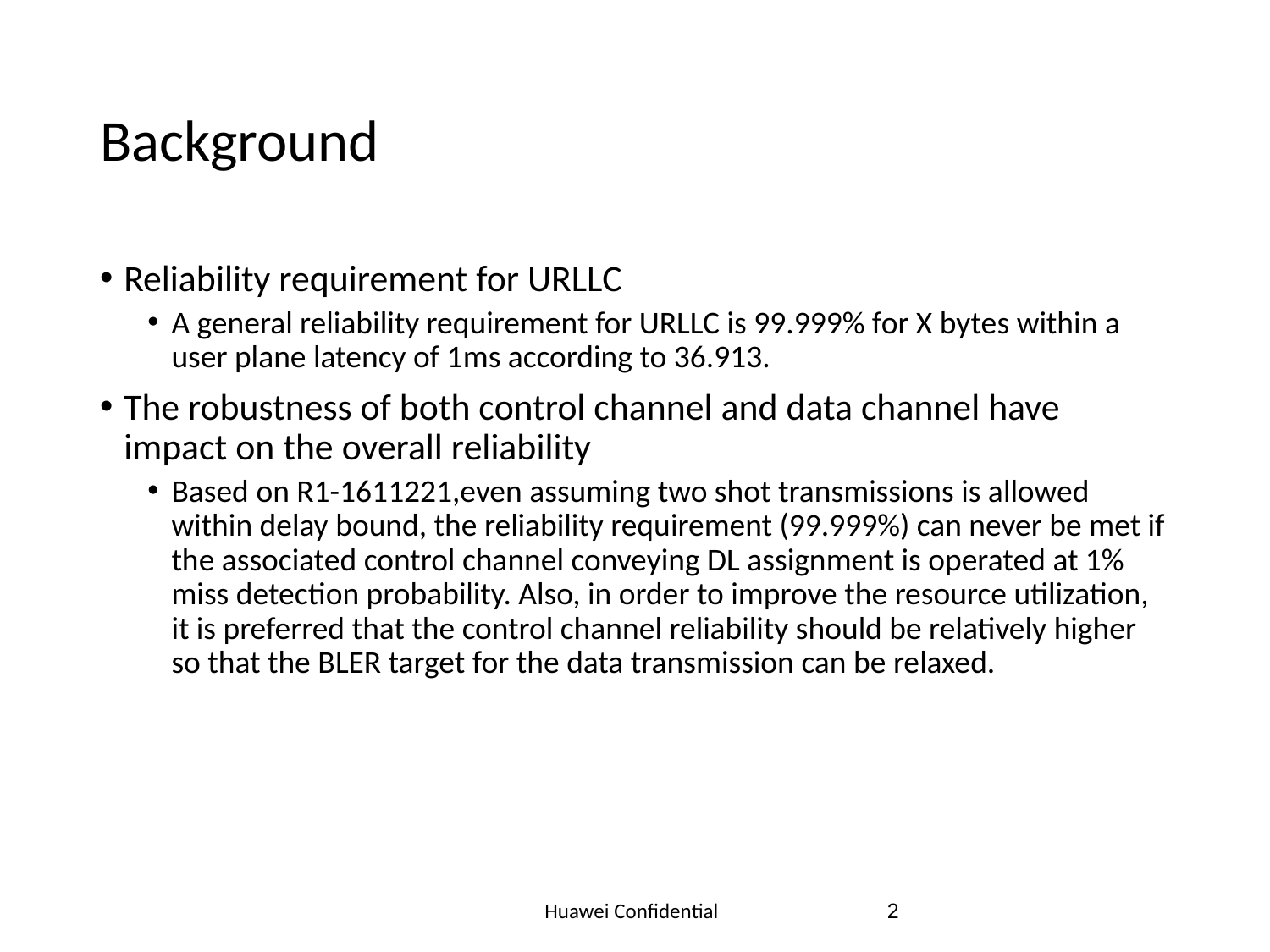

# Background
Reliability requirement for URLLC
A general reliability requirement for URLLC is 99.999% for X bytes within a user plane latency of 1ms according to 36.913.
The robustness of both control channel and data channel have impact on the overall reliability
Based on R1-1611221,even assuming two shot transmissions is allowed within delay bound, the reliability requirement (99.999%) can never be met if the associated control channel conveying DL assignment is operated at 1% miss detection probability. Also, in order to improve the resource utilization, it is preferred that the control channel reliability should be relatively higher so that the BLER target for the data transmission can be relaxed.